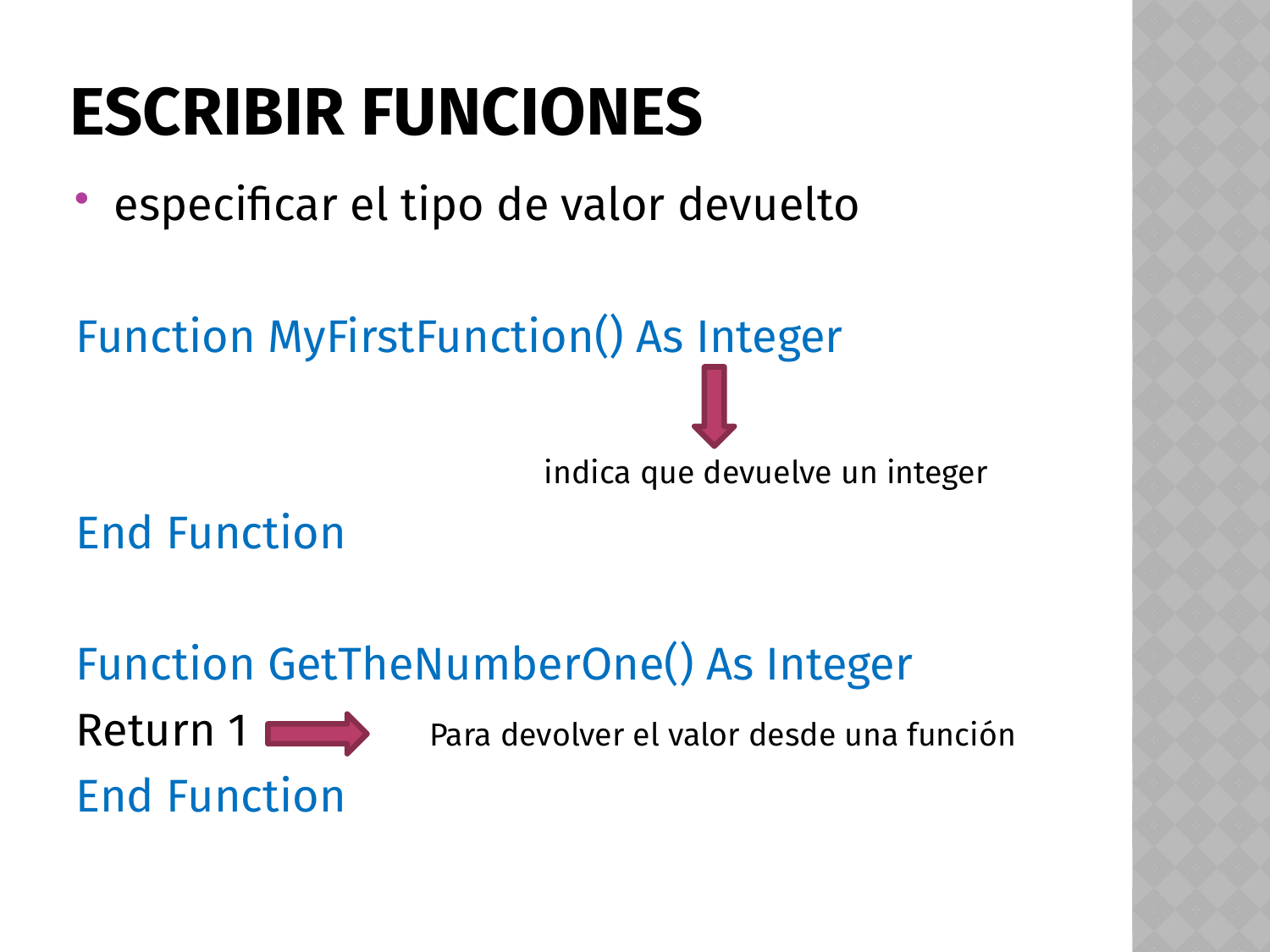

# Escribir funciones
especificar el tipo de valor devuelto

Function MyFirstFunction() As Integer

				    indica que devuelve un integer
End Function

Function GetTheNumberOne() As Integer
Return 1 	     Para devolver el valor desde una función
End Function